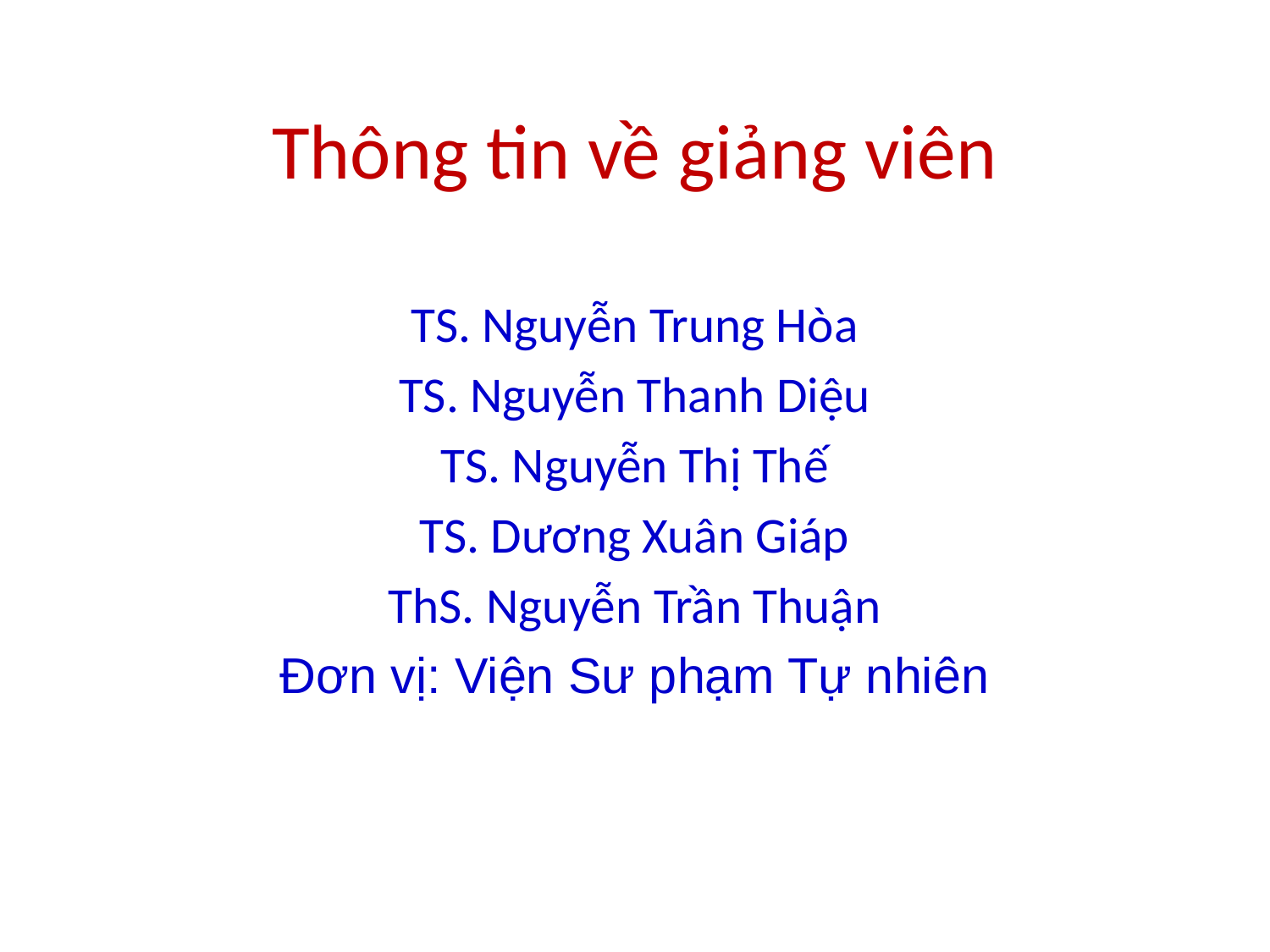

# Thông tin về giảng viên
TS. Nguyễn Trung Hòa
TS. Nguyễn Thanh Diệu
TS. Nguyễn Thị Thế
TS. Dương Xuân Giáp
ThS. Nguyễn Trần Thuận
Đơn vị: Viện Sư phạm Tự nhiên